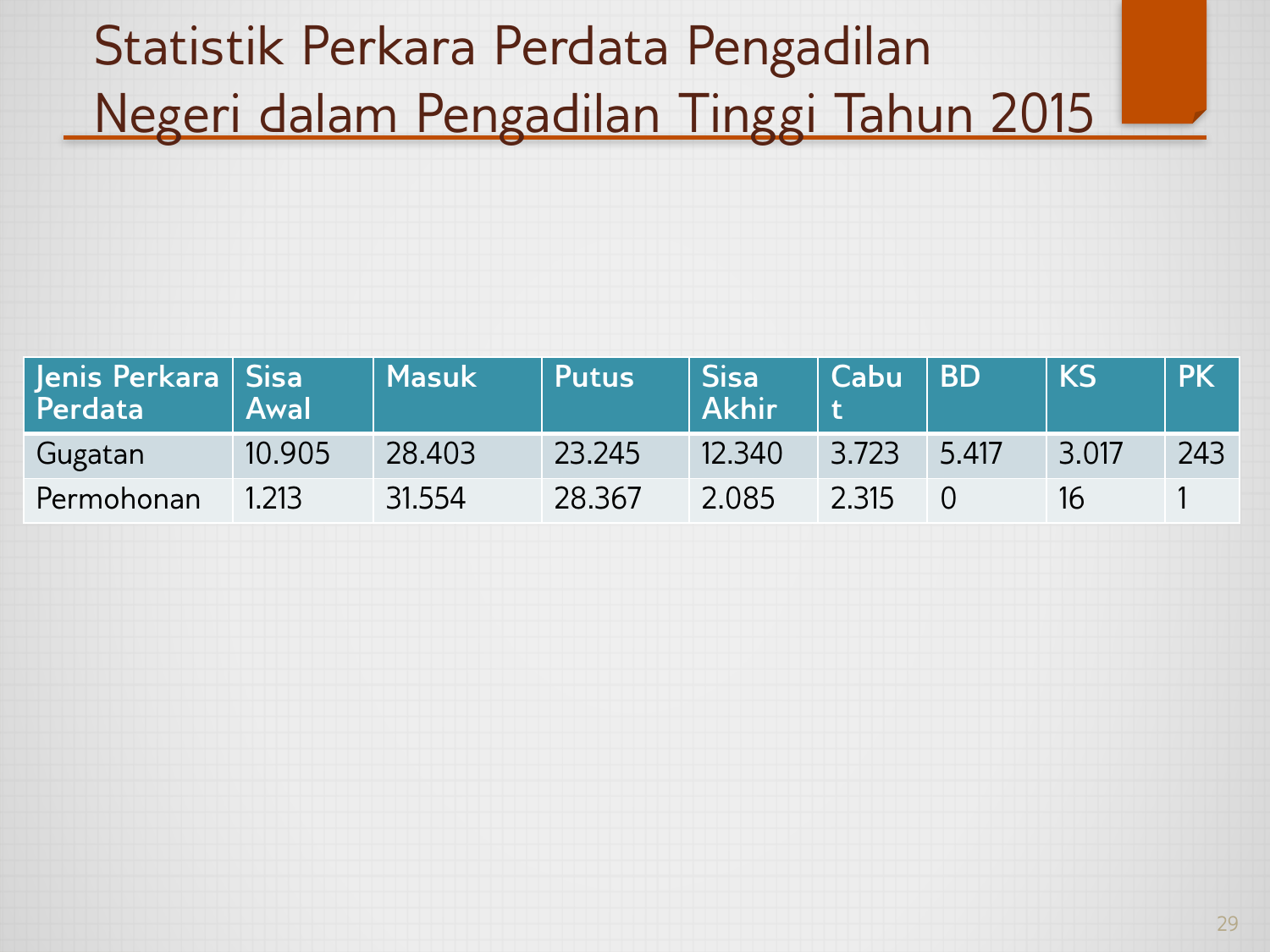

# Statistik Perkara Perdata Pengadilan Negeri dalam Pengadilan Tinggi Tahun 2015
| Jenis Perkara Perdata | Sisa Awal | Masuk | Putus | Sisa Akhir | Cabut | BD | KS | PK |
| --- | --- | --- | --- | --- | --- | --- | --- | --- |
| Gugatan | 10.905 | 28.403 | 23.245 | 12.340 | 3.723 | 5.417 | 3.017 | 243 |
| Permohonan | 1.213 | 31.554 | 28.367 | 2.085 | 2.315 | 0 | 16 | 1 |
29